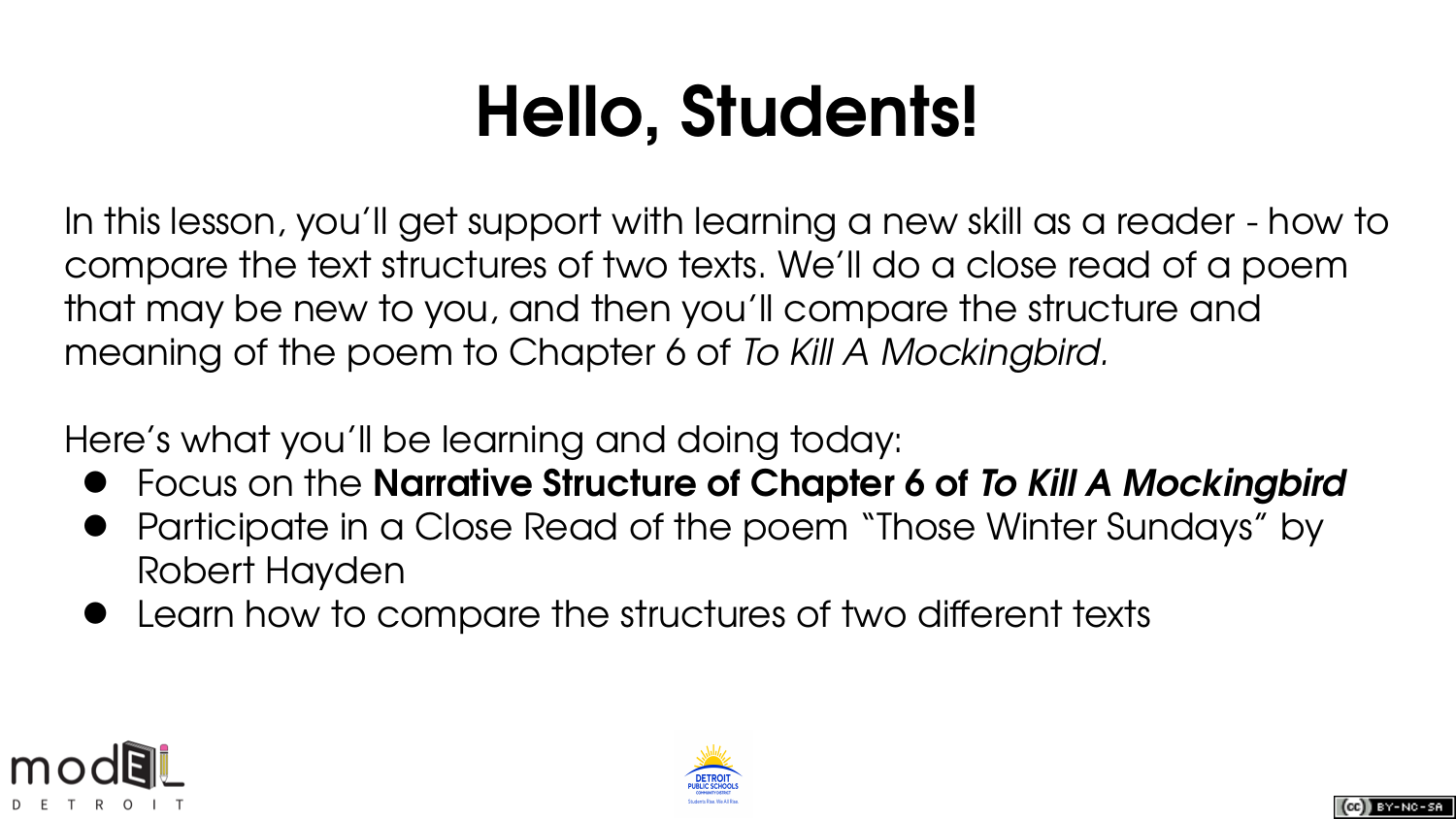

# Hello, Students!
In this lesson, you’ll get support with learning a new skill as a reader - how to compare the text structures of two texts. We’ll do a close read of a poem that may be new to you, and then you’ll compare the structure and meaning of the poem to Chapter 6 of To Kill A Mockingbird.

Here’s what you’ll be learning and doing today:
Focus on the Narrative Structure of Chapter 6 of To Kill A Mockingbird
Participate in a Close Read of the poem “Those Winter Sundays” by Robert Hayden
Learn how to compare the structures of two different texts